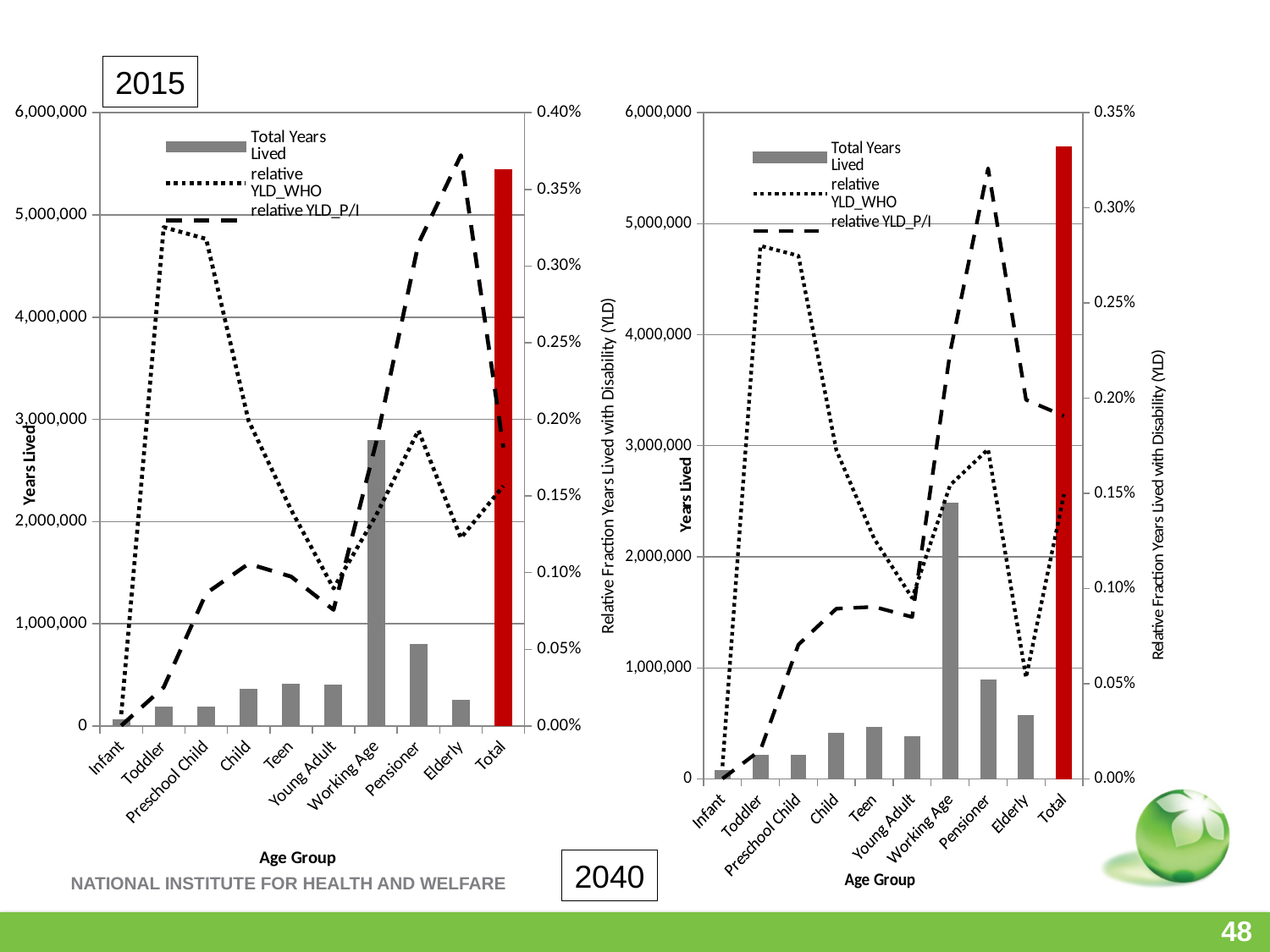

### Chart

| Category | Total Years Lived | relative YLD_WHO | relative YLD_P/I |
|---|---|---|---|
| Infant | 62412.11404174602 | 7.690814633821554e-05 | 2.5194850662659552e-06 |
| Toddler | 184620.88465209785 | 0.0032531530825008178 | 0.00025227749266909944 |
| Preschool Child | 182465.42270075937 | 0.0031764922439608493 | 0.0008650870677674904 |
| Child | 356313.1729774018 | 0.0019903838919954247 | 0.001057850165145457 |
| Teen | 411569.0878726826 | 0.0014097268650542648 | 0.0009741612768030201 |
| Young Adult | 400446.00276104716 | 0.000897499282105358 | 0.0007577860837940755 |
| Working Age | 2794387.5608086097 | 0.001372680029712857 | 0.0018447791301790448 |
| Pensioner | 800979.141042138 | 0.0019273910154406675 | 0.003146491239974601 |
| Elderly | 248097.2442870293 | 0.001226132119581563 | 0.0037222321484680753 |
| Total | 5441290.63114351 | 0.0015653639140774936 | 0.0018166042500159173 |

### Chart

| Category | Total Years Lived | relative YLD_WHO | relative YLD_P/I |
|---|---|---|---|
| Infant | 72313.77252130254 | 6.637739717681016e-05 | 8.656335767373646e-07 |
| Toddler | 214475.73785887117 | 0.0028003167444291786 | 0.00015050356717249969 |
| Preschool Child | 210889.3982515837 | 0.0027483600636413093 | 0.000705006053260501 |
| Child | 410752.0243224606 | 0.0017265891779105222 | 0.0008941441971642074 |
| Teen | 460317.7414478651 | 0.0012604337129719617 | 0.0009037681215188336 |
| Young Adult | 378248.22248365695 | 0.000950169699781018 | 0.0008501368271979231 |
| Working Age | 2485483.4888953855 | 0.0015432812236080196 | 0.0022421004000033697 |
| Pensioner | 891562.5130103199 | 0.001731566746550873 | 0.0032078285536561693 |
| Elderly | 571632.2480894843 | 0.0005321603198852071 | 0.0019914704573264987 |
| Total | 5695675.14688093 | 0.0014954504567670814 | 0.0019061738445846966 |
2015
2040
48